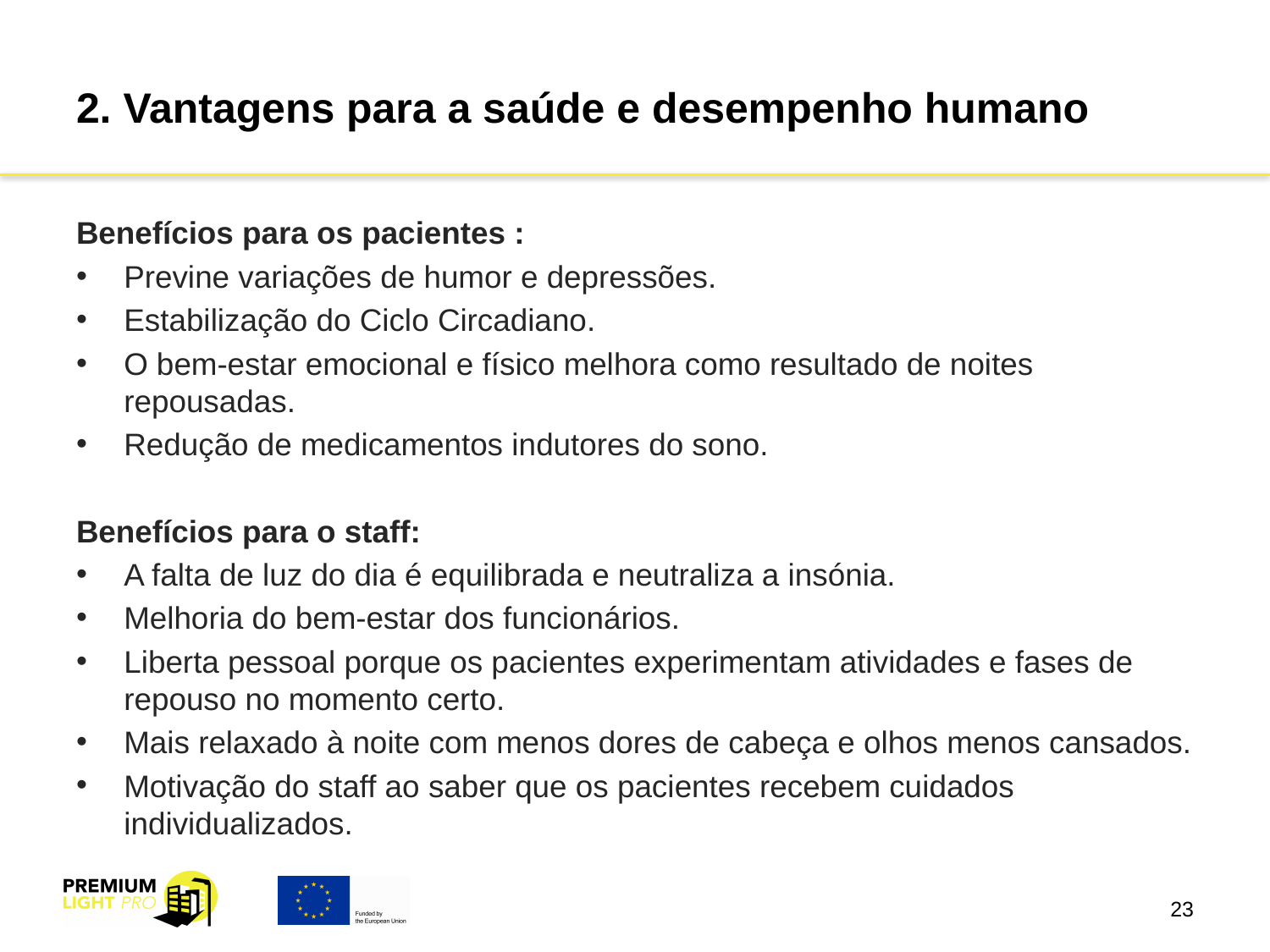

# 2. Vantagens para a saúde e desempenho humano
Benefícios para os pacientes :
Previne variações de humor e depressões.
Estabilização do Ciclo Circadiano.
O bem-estar emocional e físico melhora como resultado de noites repousadas.
Redução de medicamentos indutores do sono.

Benefícios para o staff:
A falta de luz do dia é equilibrada e neutraliza a insónia.
Melhoria do bem-estar dos funcionários.
Liberta pessoal porque os pacientes experimentam atividades e fases de repouso no momento certo.
Mais relaxado à noite com menos dores de cabeça e olhos menos cansados.
Motivação do staff ao saber que os pacientes recebem cuidados individualizados.